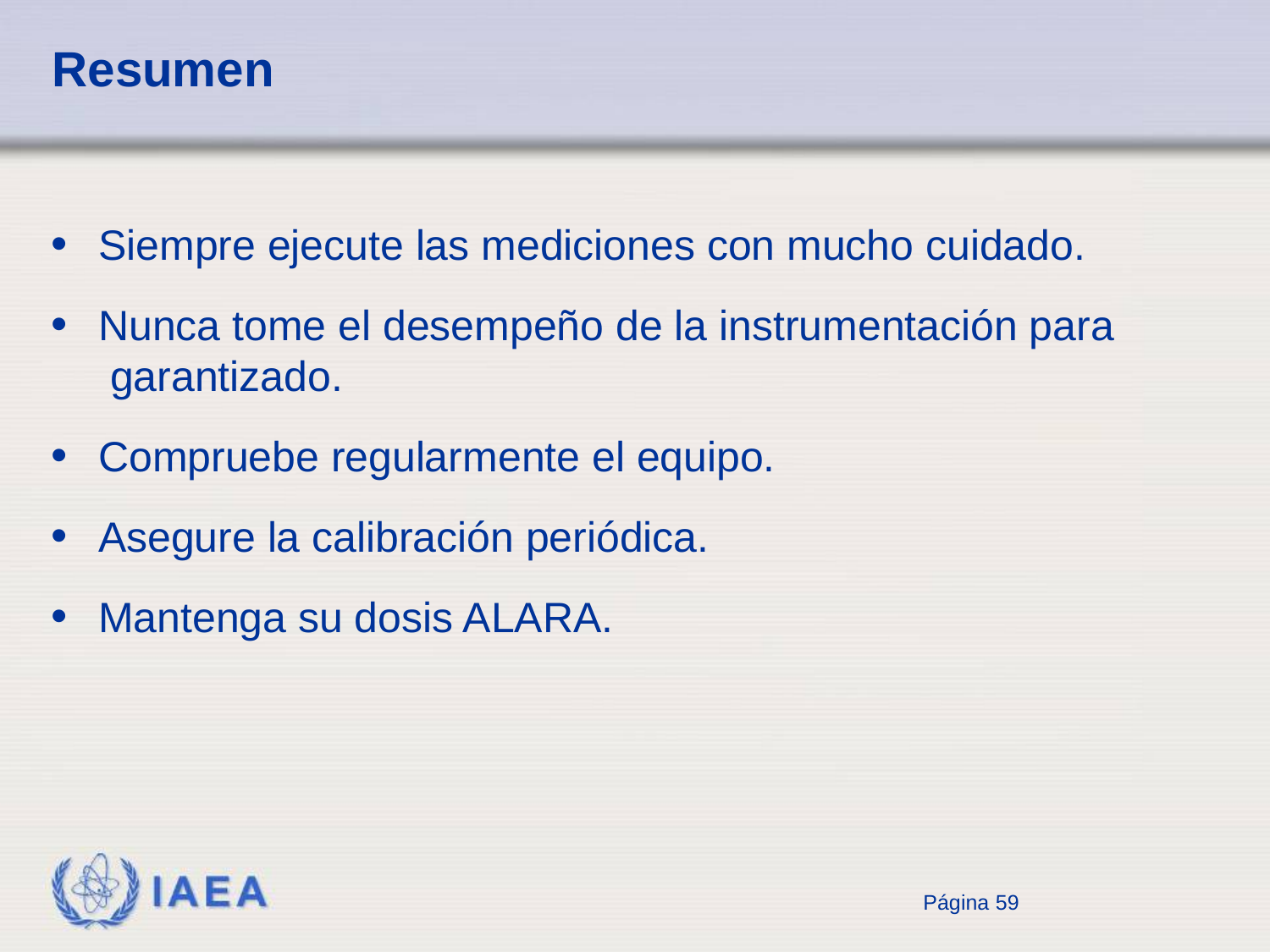

# Resumen
Siempre ejecute las mediciones con mucho cuidado.
Nunca tome el desempeño de la instrumentación para  garantizado.
Compruebe regularmente el equipo.
Asegure la calibración periódica.
Mantenga su dosis ALARA.